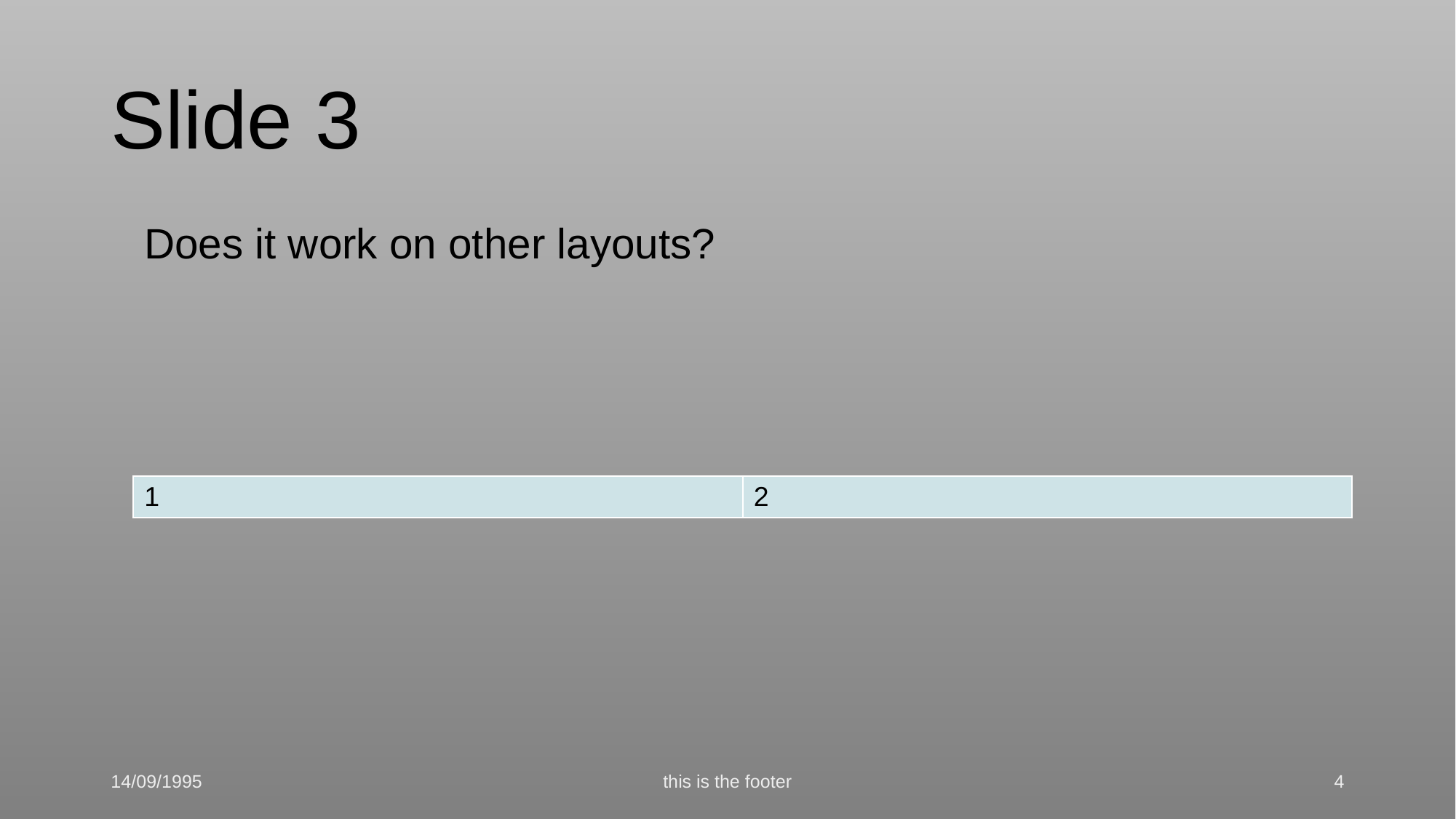

# Slide 3
Does it work on other layouts?
| 1 | 2 |
| --- | --- |
14/09/1995
this is the footer
4